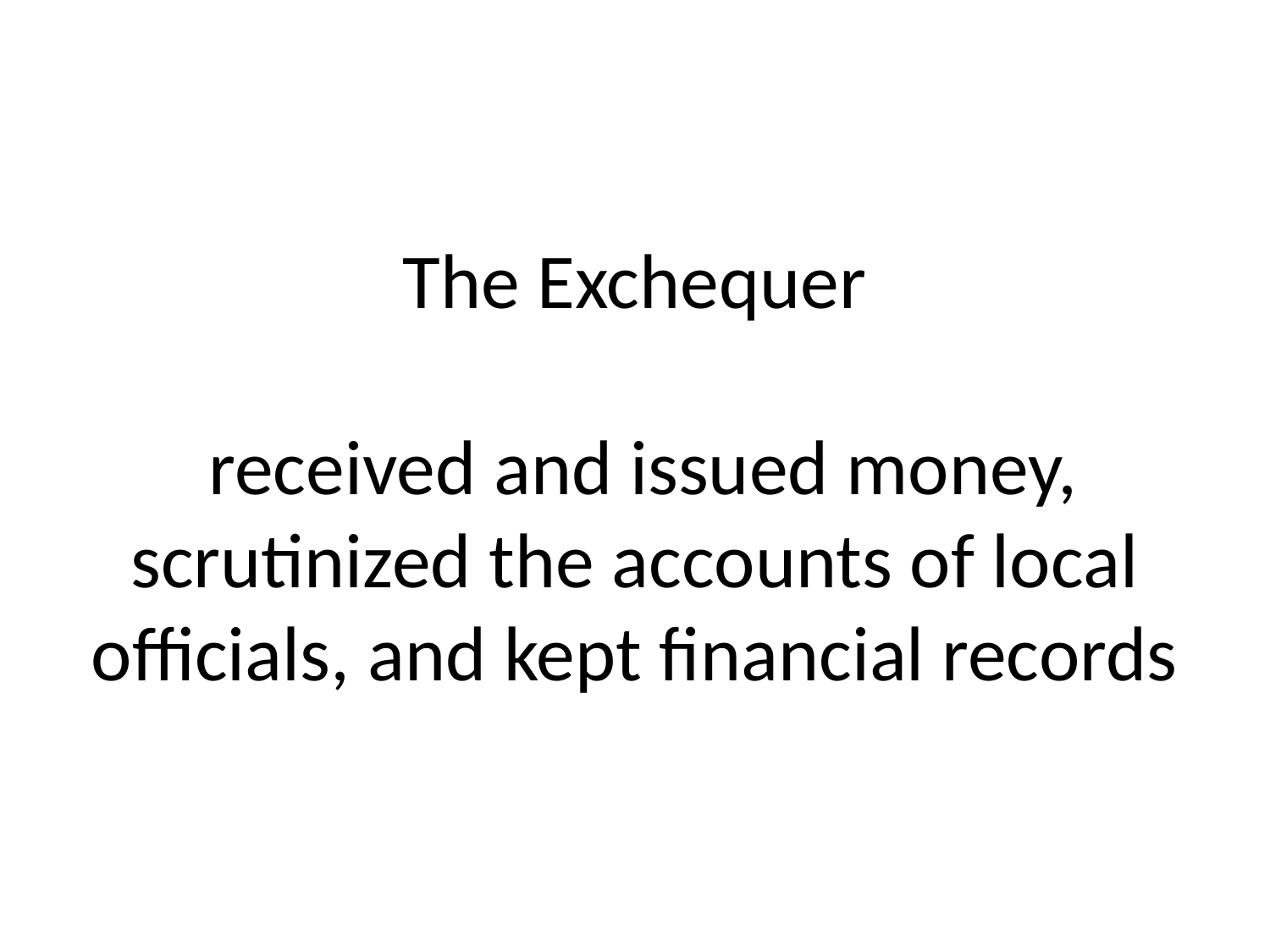

# The Exchequer received and issued money, scrutinized the accounts of local officials, and kept financial records